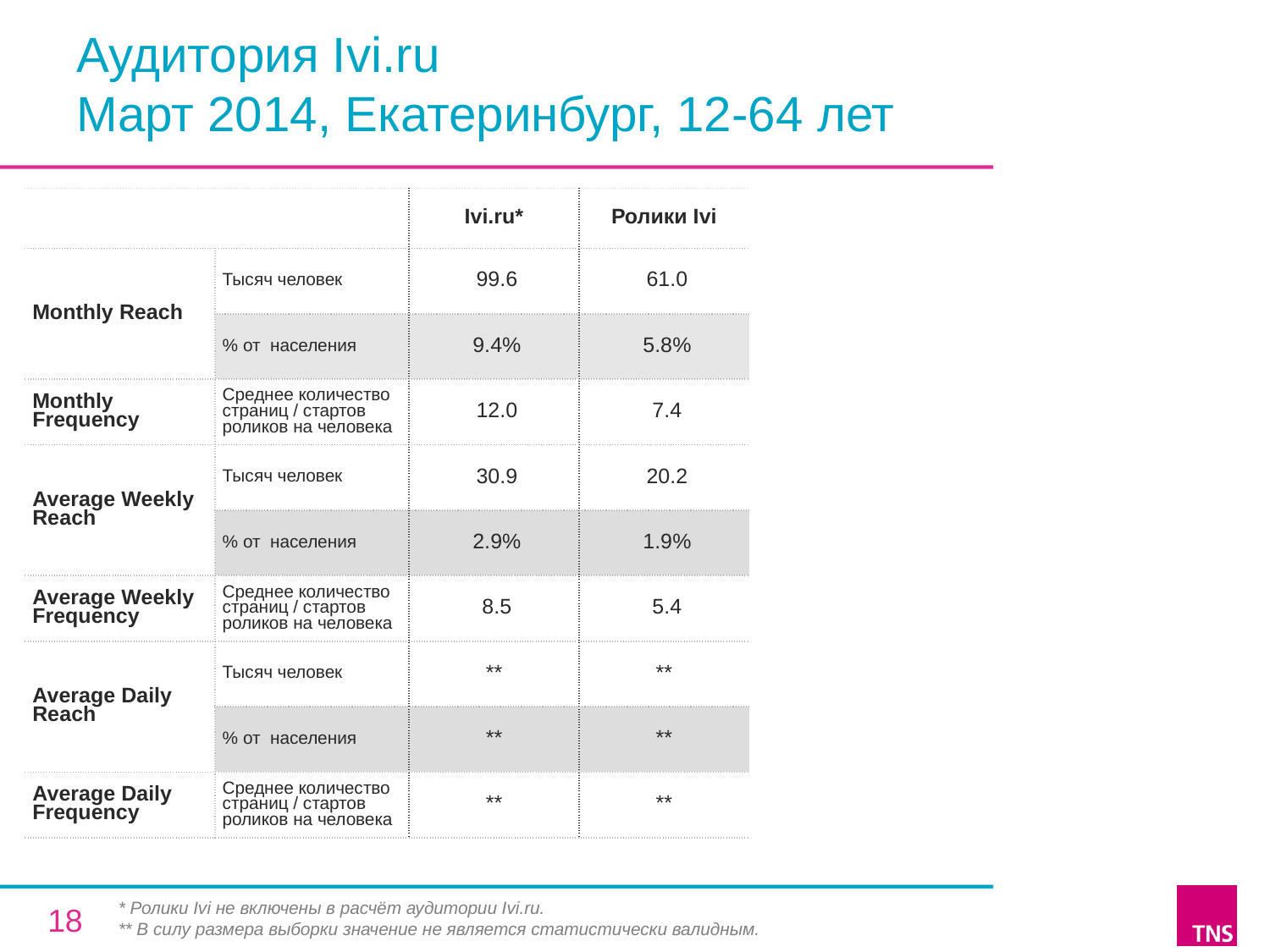

# Аудитория Ivi.ru Март 2014, Екатеринбург, 12-64 лет
|  |  | Ivi.ru\* | Ролики Ivi |
| --- | --- | --- | --- |
| Monthly Reach | Тысяч человек | 99.6 | 61.0 |
|  | % от населения | 9.4% | 5.8% |
| Monthly Frequency | Среднее количество страниц / стартов роликов на человека | 12.0 | 7.4 |
| Average Weekly Reach | Тысяч человек | 30.9 | 20.2 |
|  | % от населения | 2.9% | 1.9% |
| Average Weekly Frequency | Среднее количество страниц / стартов роликов на человека | 8.5 | 5.4 |
| Average Daily Reach | Тысяч человек | \*\* | \*\* |
|  | % от населения | \*\* | \*\* |
| Average Daily Frequency | Среднее количество страниц / стартов роликов на человека | \*\* | \*\* |
* Ролики Ivi не включены в расчёт аудитории Ivi.ru.
** В силу размера выборки значение не является статистически валидным.
18